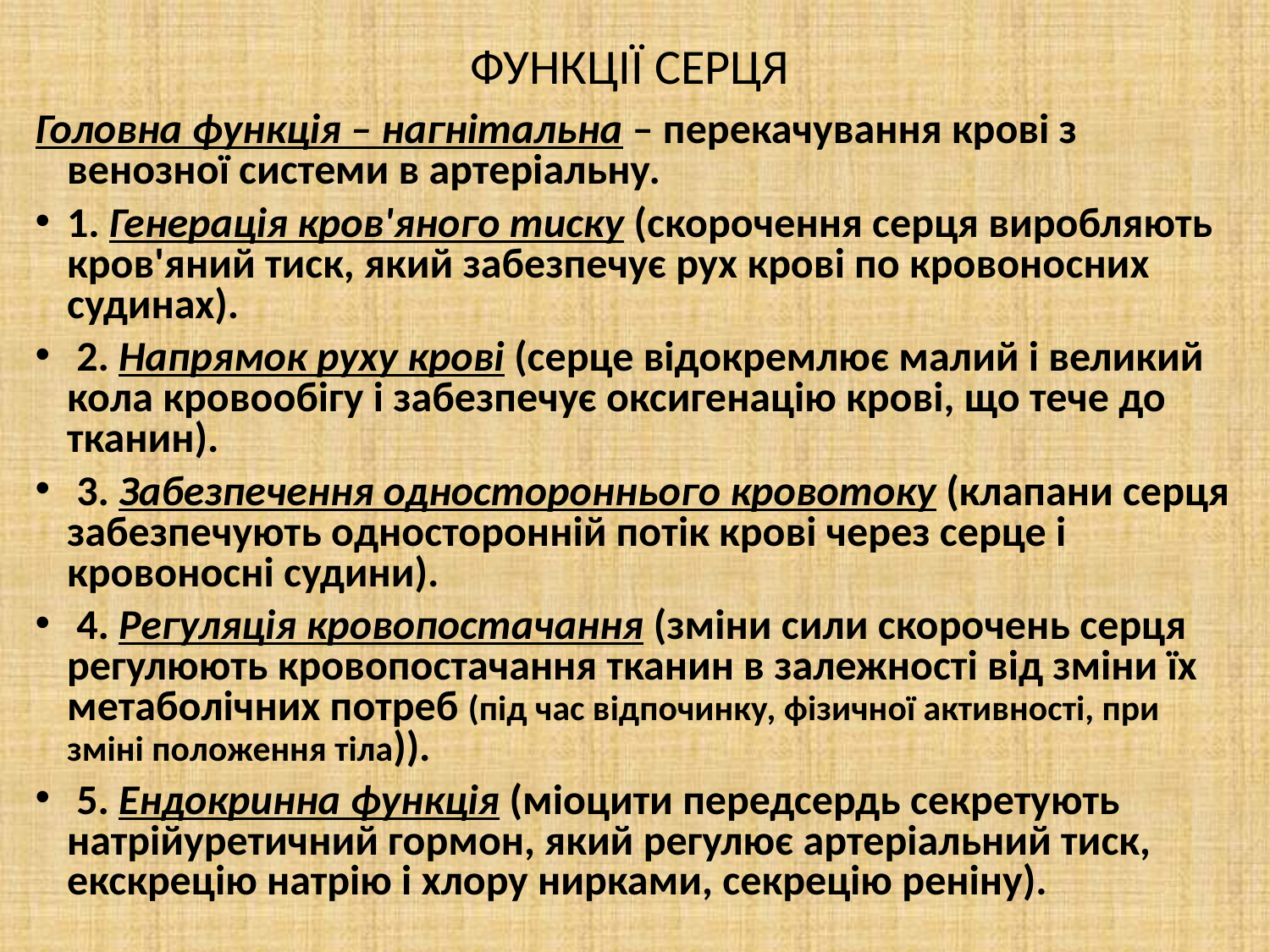

# ФУНКЦІЇ СЕРЦЯ
Головна функція – нагнітальна – перекачування крові з венозної системи в артеріальну.
1. Генерація кров'яного тиску (скорочення серця виробляють кров'яний тиск, який забезпечує рух крові по кровоносних судинах).
 2. Напрямок руху крові (серце відокремлює малий і великий кола кровообігу і забезпечує оксигенацію крові, що тече до тканин).
 3. Забезпечення одностороннього кровотоку (клапани серця забезпечують односторонній потік крові через серце і кровоносні судини).
 4. Регуляція кровопостачання (зміни сили скорочень серця регулюють кровопостачання тканин в залежності від зміни їх метаболічних потреб (під час відпочинку, фізичної активності, при зміні положення тіла)).
 5. Ендокринна функція (міоцити передсердь секретують натрійуретичний гормон, який регулює артеріальний тиск, екскрецію натрію і хлору нирками, секрецію реніну).